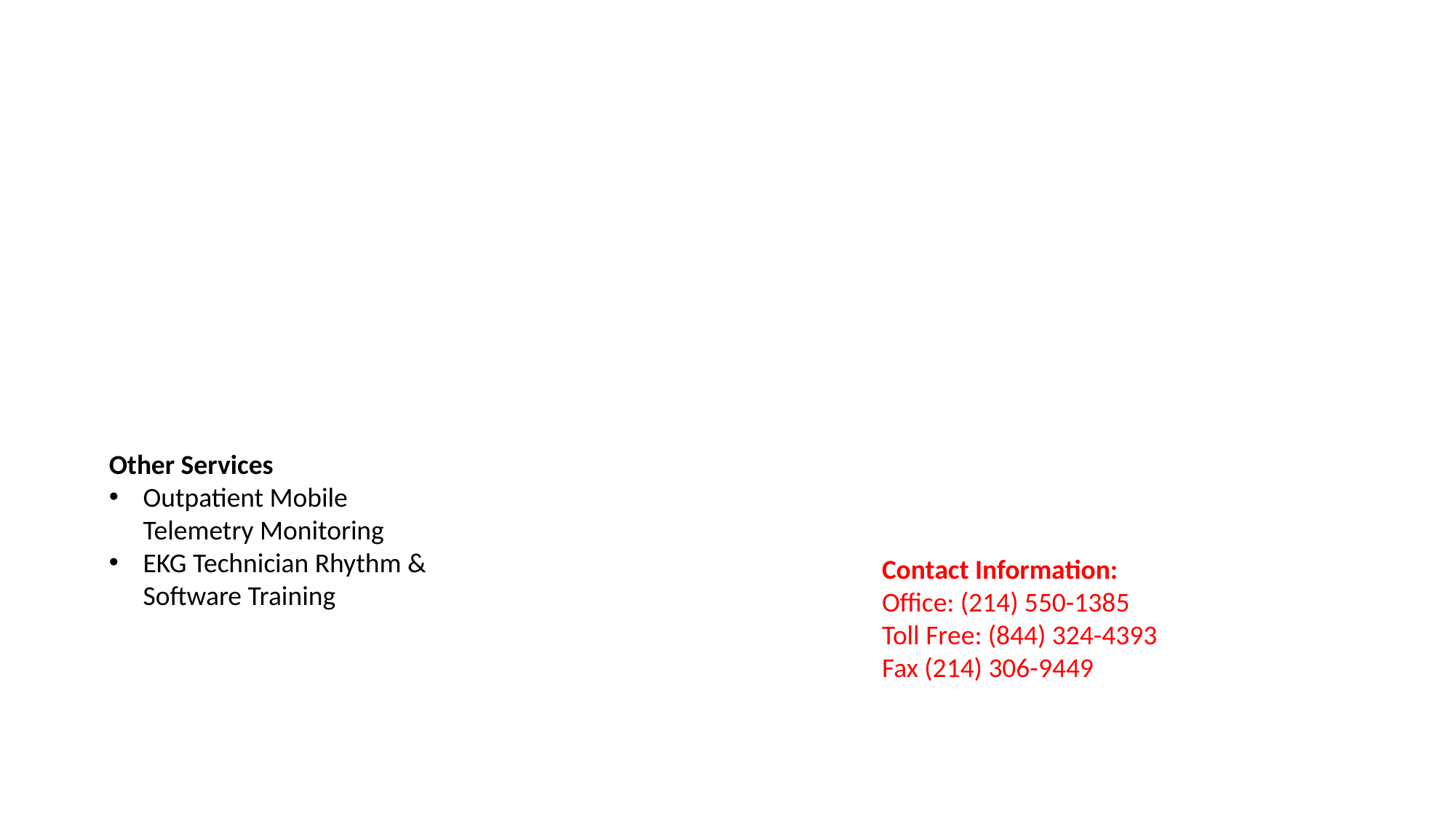

Other Services
Outpatient Mobile Telemetry Monitoring
EKG Technician Rhythm & Software Training
Contact Information:
Office: (214) 550-1385
Toll Free: (844) 324-4393
Fax (214) 306-9449